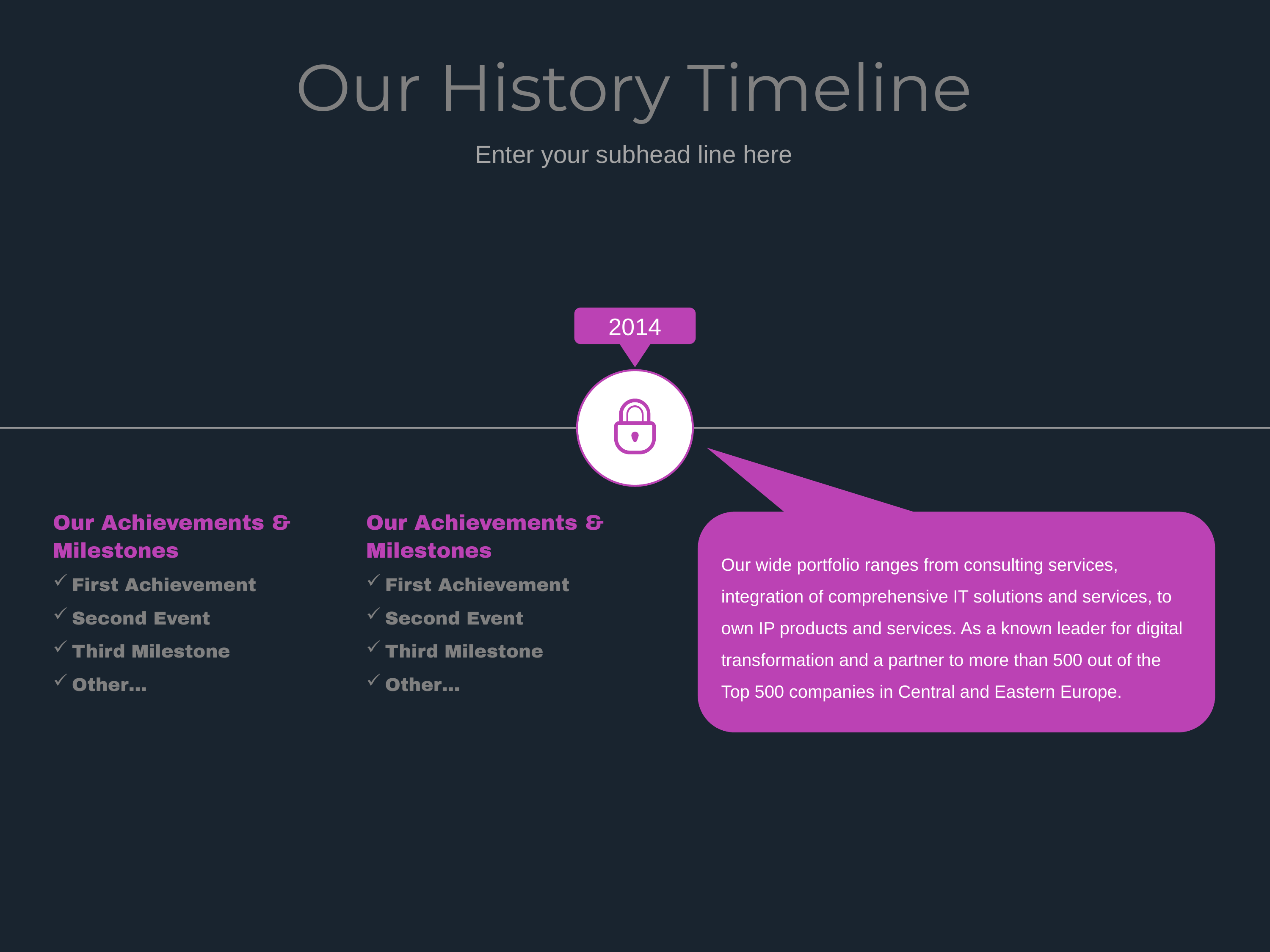

# Our History Timeline
Enter your subhead line here
2014

Our Achievements &
Milestones
First Achievement
Second Event
Third Milestone
Other…
Our Achievements &
Milestones
First Achievement
Second Event
Third Milestone
Other…
Our wide portfolio ranges from consulting services, integration of comprehensive IT solutions and services, to own IP products and services. As a known leader for digital transformation and a partner to more than 500 out of the Top 500 companies in Central and Eastern Europe.